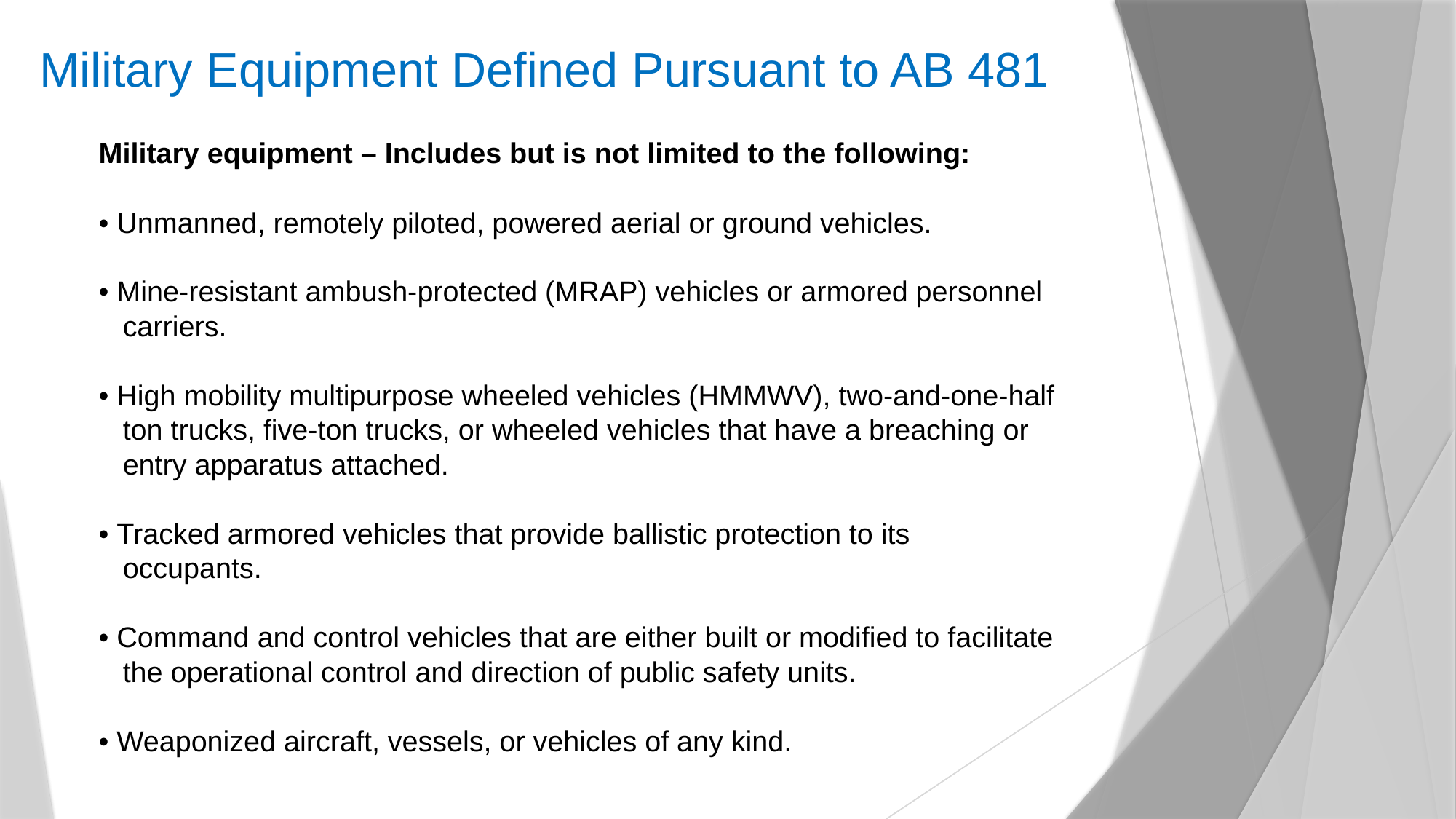

Military Equipment Defined Pursuant to AB 481
Military equipment – Includes but is not limited to the following:
• Unmanned, remotely piloted, powered aerial or ground vehicles.
• Mine-resistant ambush-protected (MRAP) vehicles or armored personnel
   carriers.
• High mobility multipurpose wheeled vehicles (HMMWV), two-and-one-half
   ton trucks, five-ton trucks, or wheeled vehicles that have a breaching or
   entry apparatus attached.
• Tracked armored vehicles that provide ballistic protection to its
   occupants.
• Command and control vehicles that are either built or modified to facilitate
   the operational control and direction of public safety units.
• Weaponized aircraft, vessels, or vehicles of any kind.